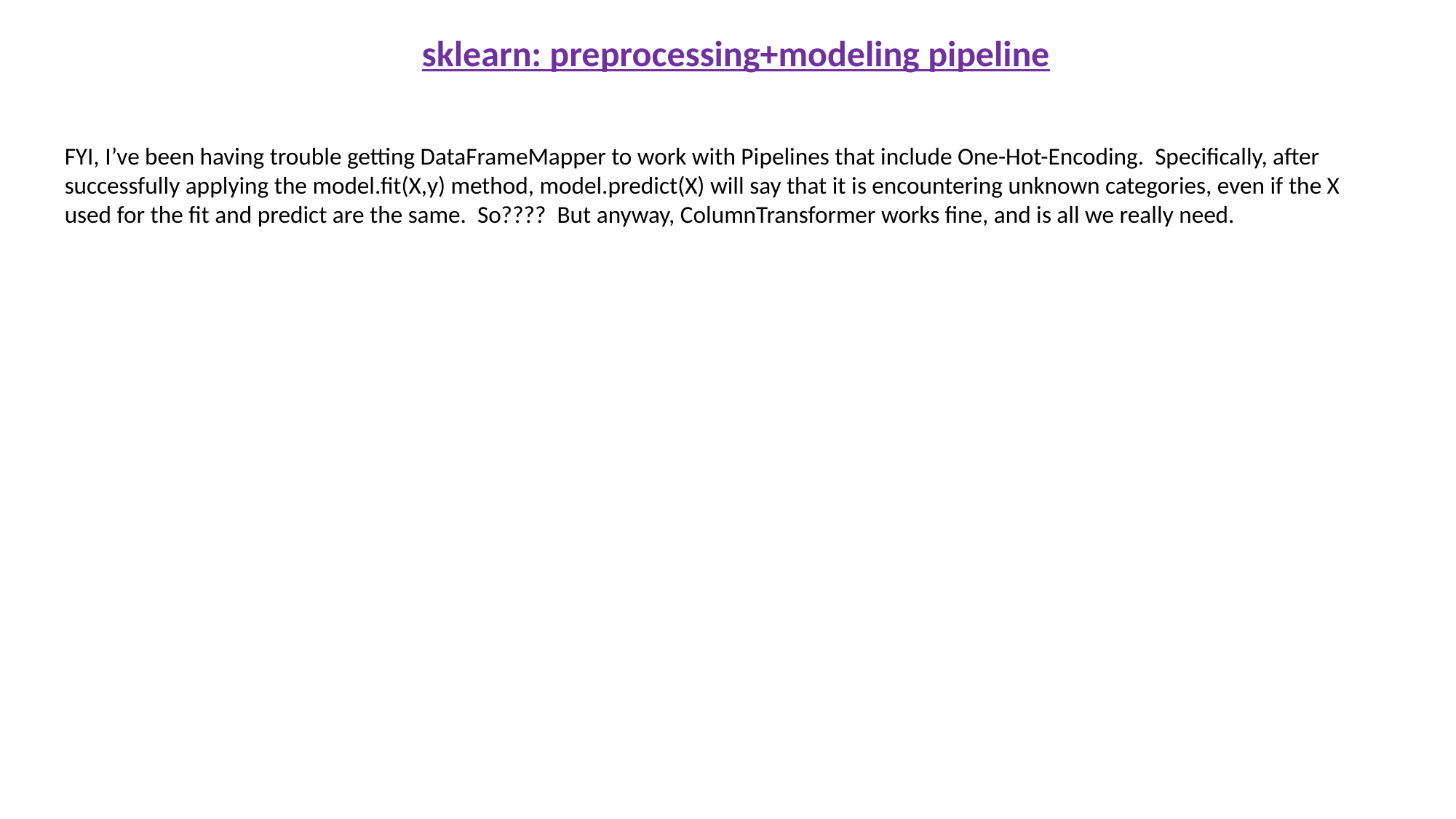

sklearn: preprocessing+modeling pipeline
FYI, I’ve been having trouble getting DataFrameMapper to work with Pipelines that include One-Hot-Encoding.  Specifically, after successfully applying the model.fit(X,y) method, model.predict(X) will say that it is encountering unknown categories, even if the X used for the fit and predict are the same.  So????  But anyway, ColumnTransformer works fine, and is all we really need.